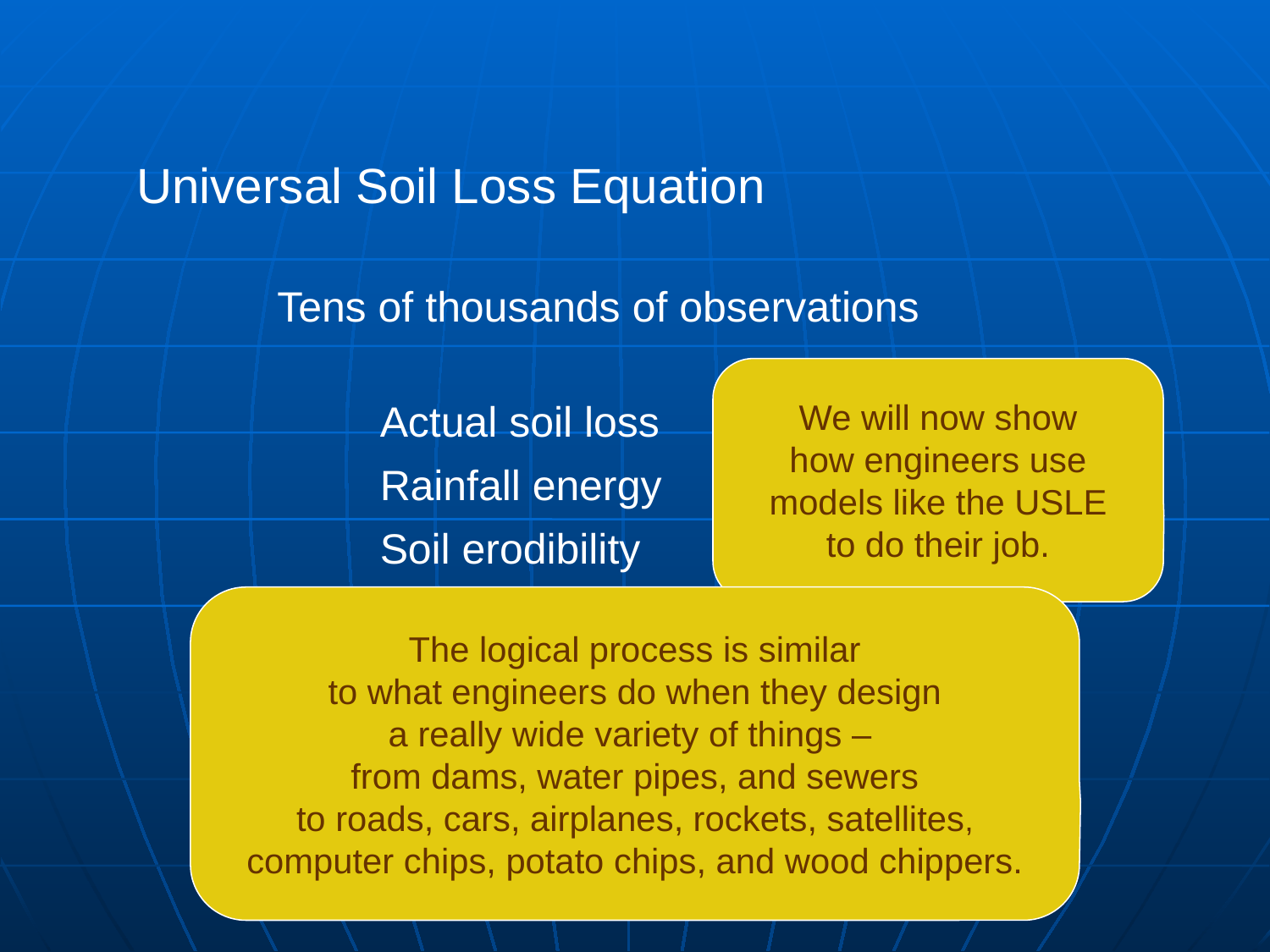

Universal Soil Loss Equation
Tens of thousands of observations
We will now show
how engineers use
models like the USLE
to do their job.
Actual soil loss
Rainfall energy
Soil erodibility
Slope angle and length
Ground Cover
The logical process is similar
to what engineers do when they design
a really wide variety of things –
from dams, water pipes, and sewers
to roads, cars, airplanes, rockets, satellites,
computer chips, potato chips, and wood chippers.
Number-crunch to get equations
Summarize equations in tables for use